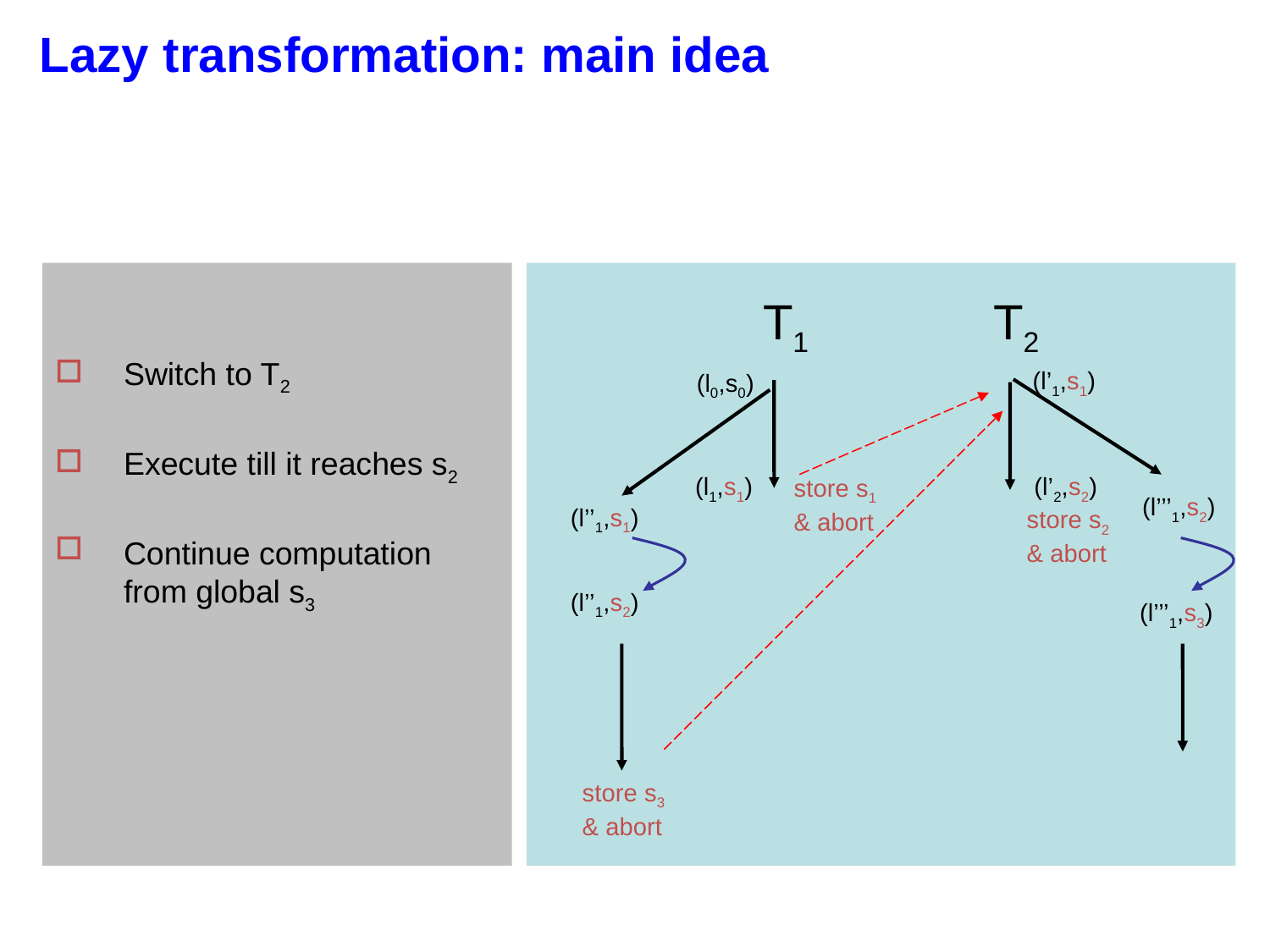

# Lazy transformation: main idea
  Lazy transformation: main idea

Switch to T2

Execute till it reaches s2

Continue computation from global s3

T1
T2
(l’1,s1)
(l0,s0)

(l1,s1)
(l’2,s2)
store s1
& abort
(l’’’1,s2)
(l’’1,s1)
store s2
& abort

(l’’1,s2)
(l’’’1,s3)

store s3
& abort